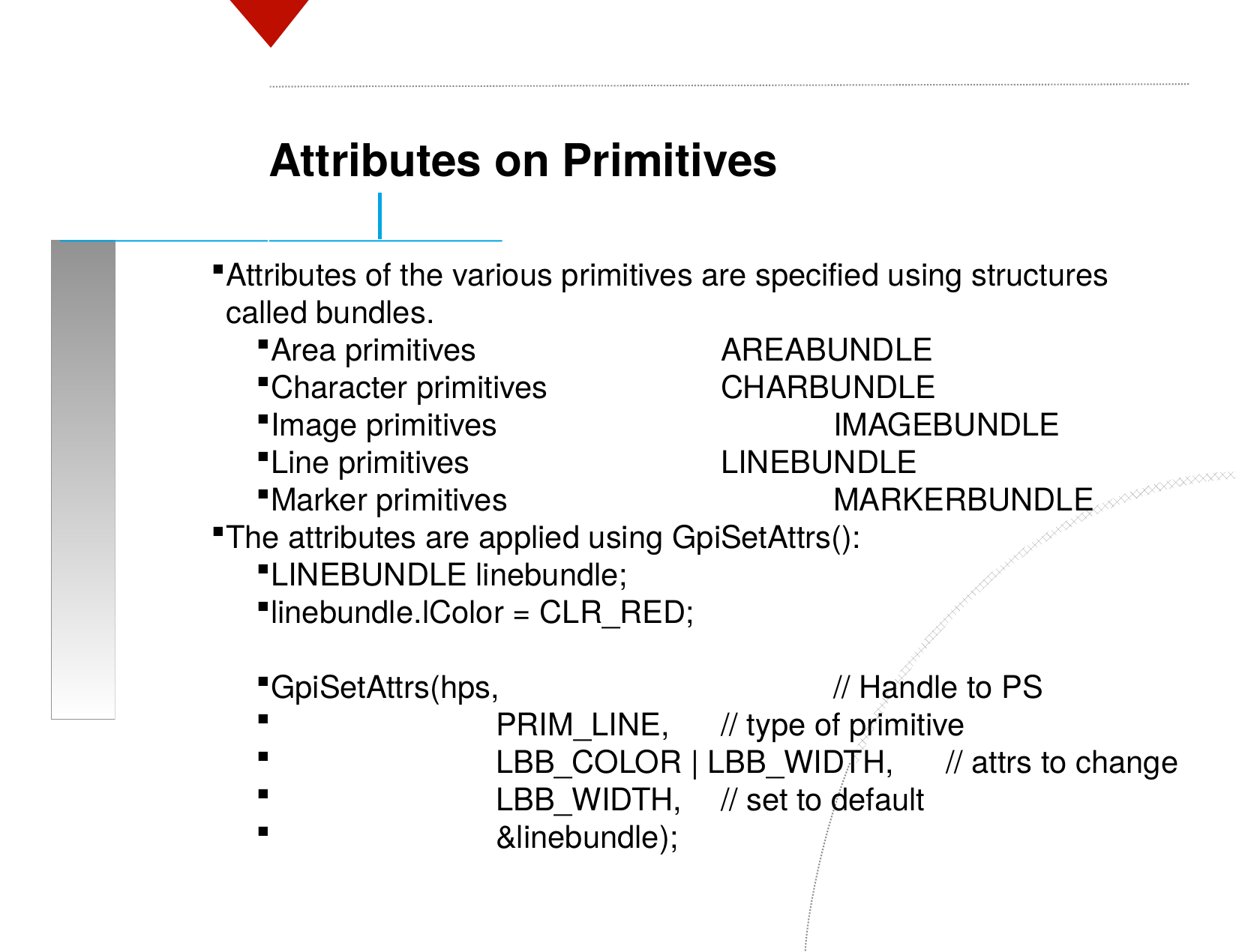

Attributes on Primitives
Attributes of the various primitives are specified using structures called bundles.
Area primitives			AREABUNDLE
Character primitives		CHARBUNDLE
Image primitives			IMAGEBUNDLE
Line primitives			LINEBUNDLE
Marker primitives			MARKERBUNDLE
The attributes are applied using GpiSetAttrs():
LINEBUNDLE linebundle;
linebundle.lColor = CLR_RED;

GpiSetAttrs(hps,			// Handle to PS
		PRIM_LINE,	// type of primitive
		LBB_COLOR | LBB_WIDTH,	// attrs to change
		LBB_WIDTH,	// set to default
		&linebundle);